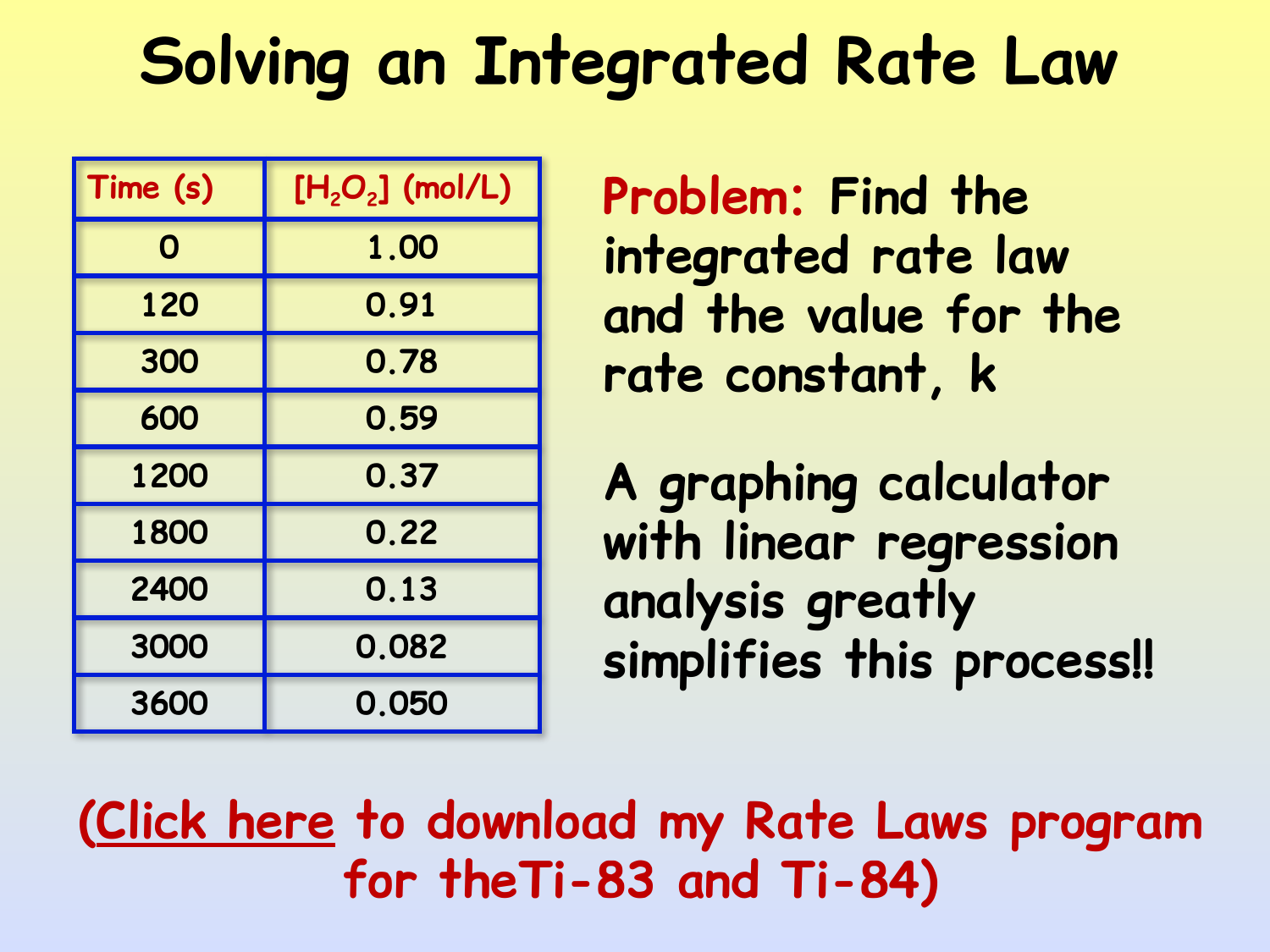

# Solving an Integrated Rate Law
Problem: Find the integrated rate law and the value for the rate constant, k
| Time (s) | [H2O2] (mol/L) |
| --- | --- |
| 0 | 1.00 |
| 120 | 0.91 |
| 300 | 0.78 |
| 600 | 0.59 |
| 1200 | 0.37 |
| 1800 | 0.22 |
| 2400 | 0.13 |
| 3000 | 0.082 |
| 3600 | 0.050 |
A graphing calculator with linear regression analysis greatly simplifies this process!!
(Click here to download my Rate Laws program for theTi-83 and Ti-84)